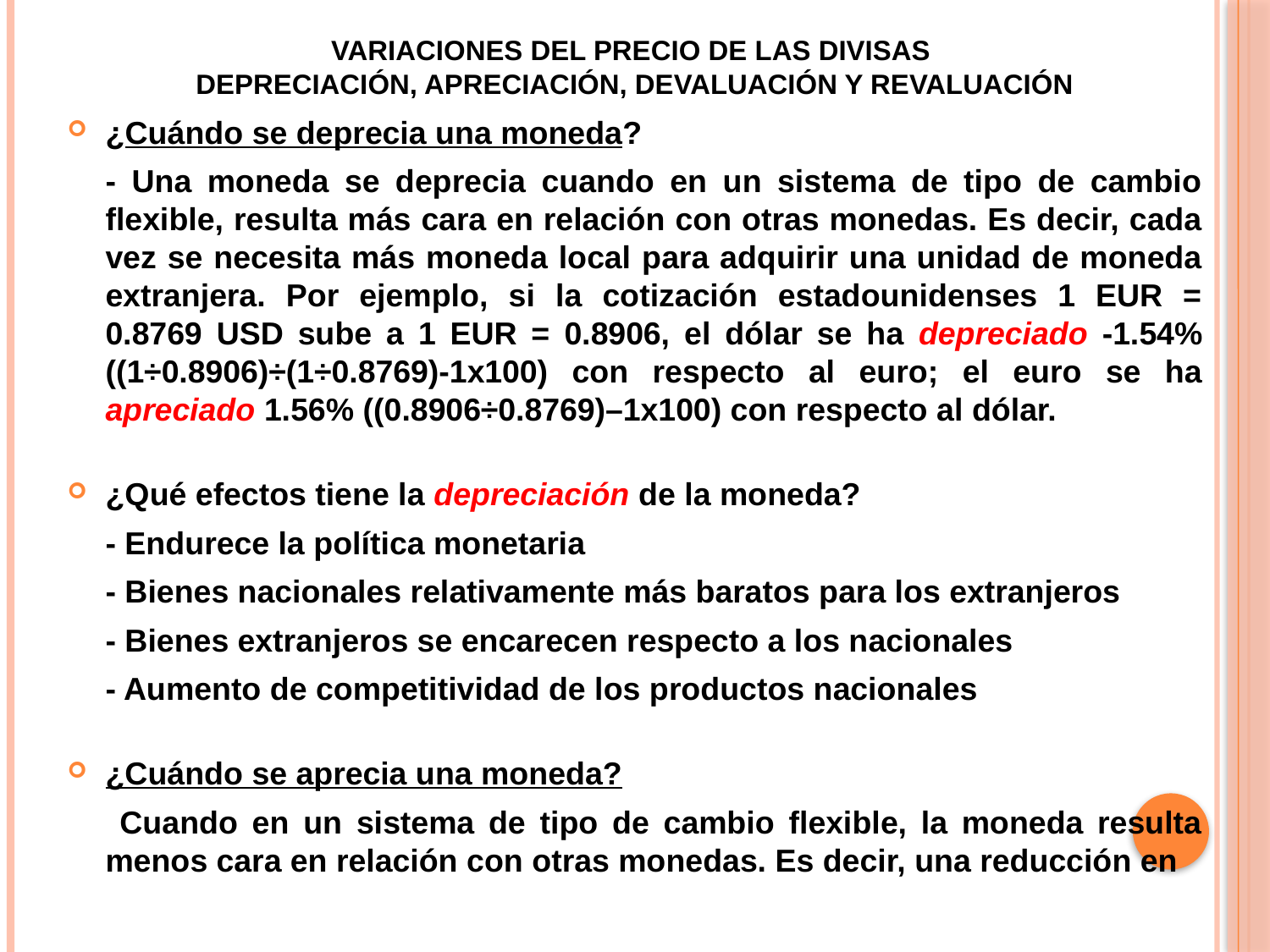

# Variaciones del precio de las divisas depreciación, apreciación, devaluación y revaluación
¿Cuándo se deprecia una moneda?
	- Una moneda se deprecia cuando en un sistema de tipo de cambio flexible, resulta más cara en relación con otras monedas. Es decir, cada vez se necesita más moneda local para adquirir una unidad de moneda extranjera. Por ejemplo, si la cotización estadounidenses 1 EUR = 0.8769 USD sube a 1 EUR = 0.8906, el dólar se ha depreciado -1.54% ((1÷0.8906)÷(1÷0.8769)-1x100) con respecto al euro; el euro se ha apreciado 1.56% ((0.8906÷0.8769)–1x100) con respecto al dólar.

¿Qué efectos tiene la depreciación de la moneda?
	- Endurece la política monetaria
	- Bienes nacionales relativamente más baratos para los extranjeros
	- Bienes extranjeros se encarecen respecto a los nacionales
	- Aumento de competitividad de los productos nacionales

¿Cuándo se aprecia una moneda?
	 Cuando en un sistema de tipo de cambio flexible, la moneda resulta menos cara en relación con otras monedas. Es decir, una reducción en